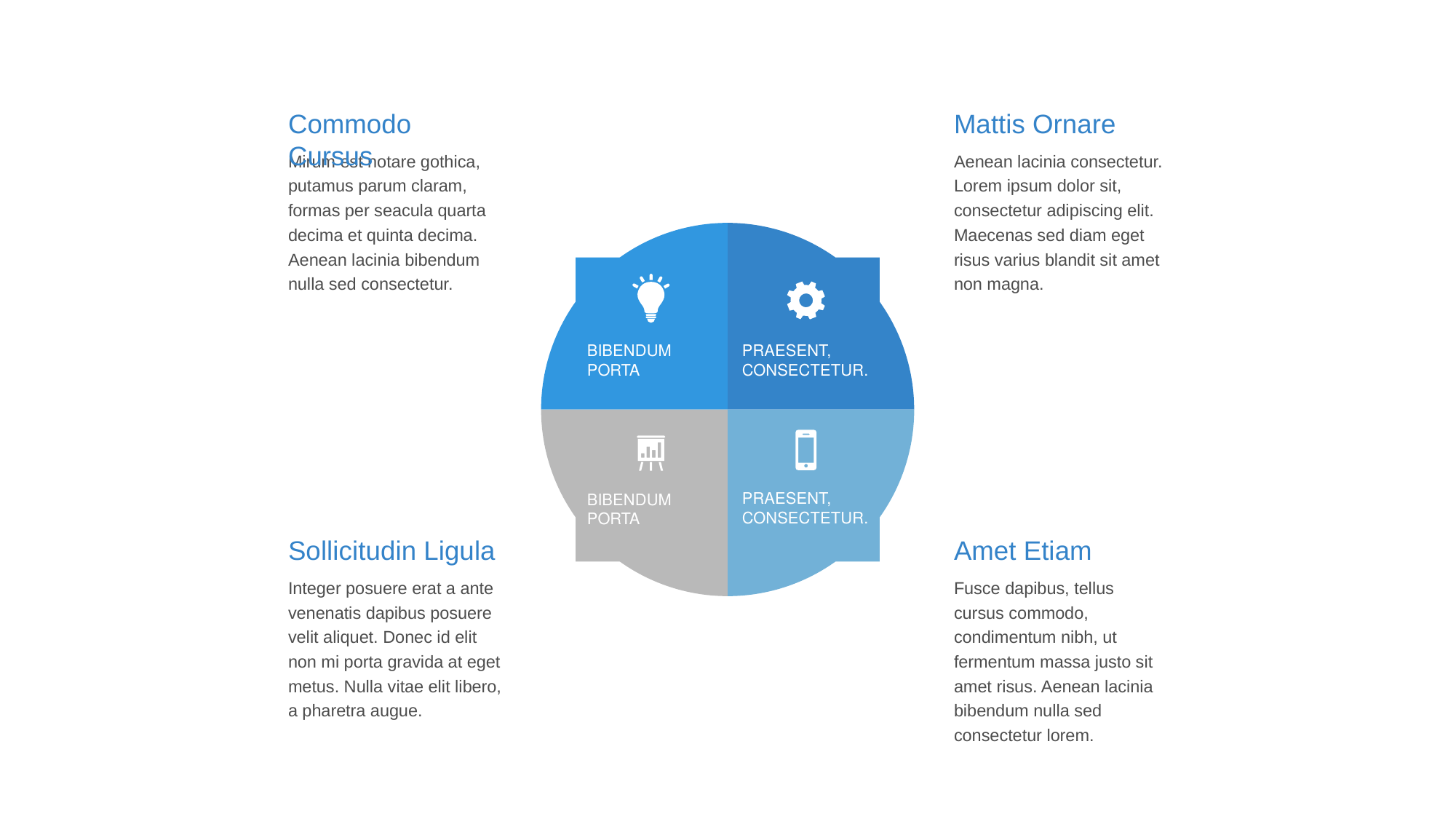

Commodo Cursus
Mirum est notare gothica, putamus parum claram, formas per seacula quarta decima et quinta decima. Aenean lacinia bibendum nulla sed consectetur.
Mattis Ornare
Aenean lacinia consectetur. Lorem ipsum dolor sit, consectetur adipiscing elit. Maecenas sed diam eget risus varius blandit sit amet non magna.

Bibendum Porta

Praesent, consectetur.

Praesent, consectetur.

Bibendum Porta
Sollicitudin Ligula
Integer posuere erat a ante venenatis dapibus posuere velit aliquet. Donec id elit non mi porta gravida at eget metus. Nulla vitae elit libero, a pharetra augue.
Amet Etiam
Fusce dapibus, tellus cursus commodo, condimentum nibh, ut fermentum massa justo sit amet risus. Aenean lacinia bibendum nulla sed consectetur lorem.